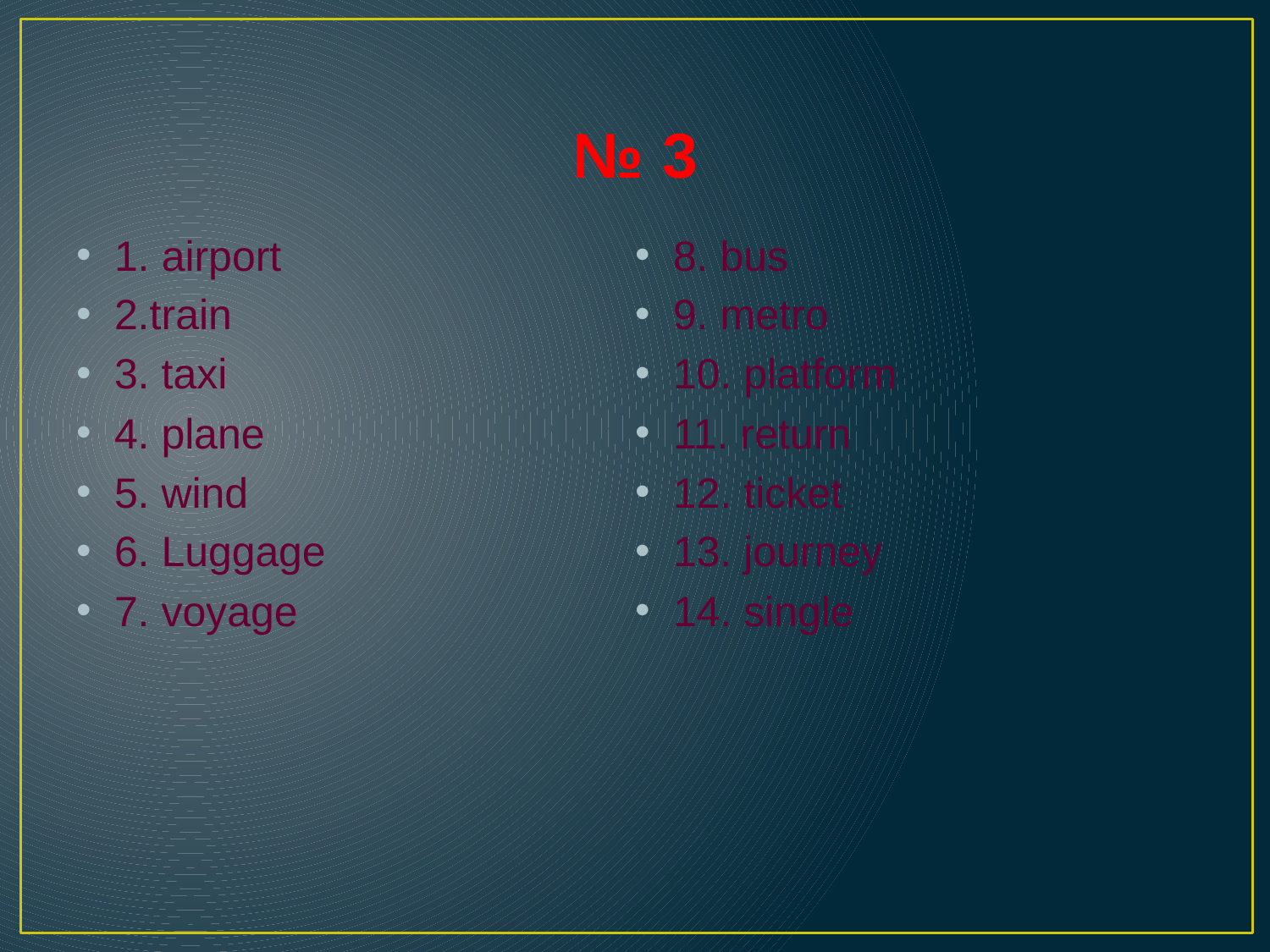

# № 3
1. airport
2.train
3. taxi
4. plane
5. wind
6. Luggage
7. voyage

8. bus
9. metro
10. platform
11. return
12. ticket
13. journey
14. single